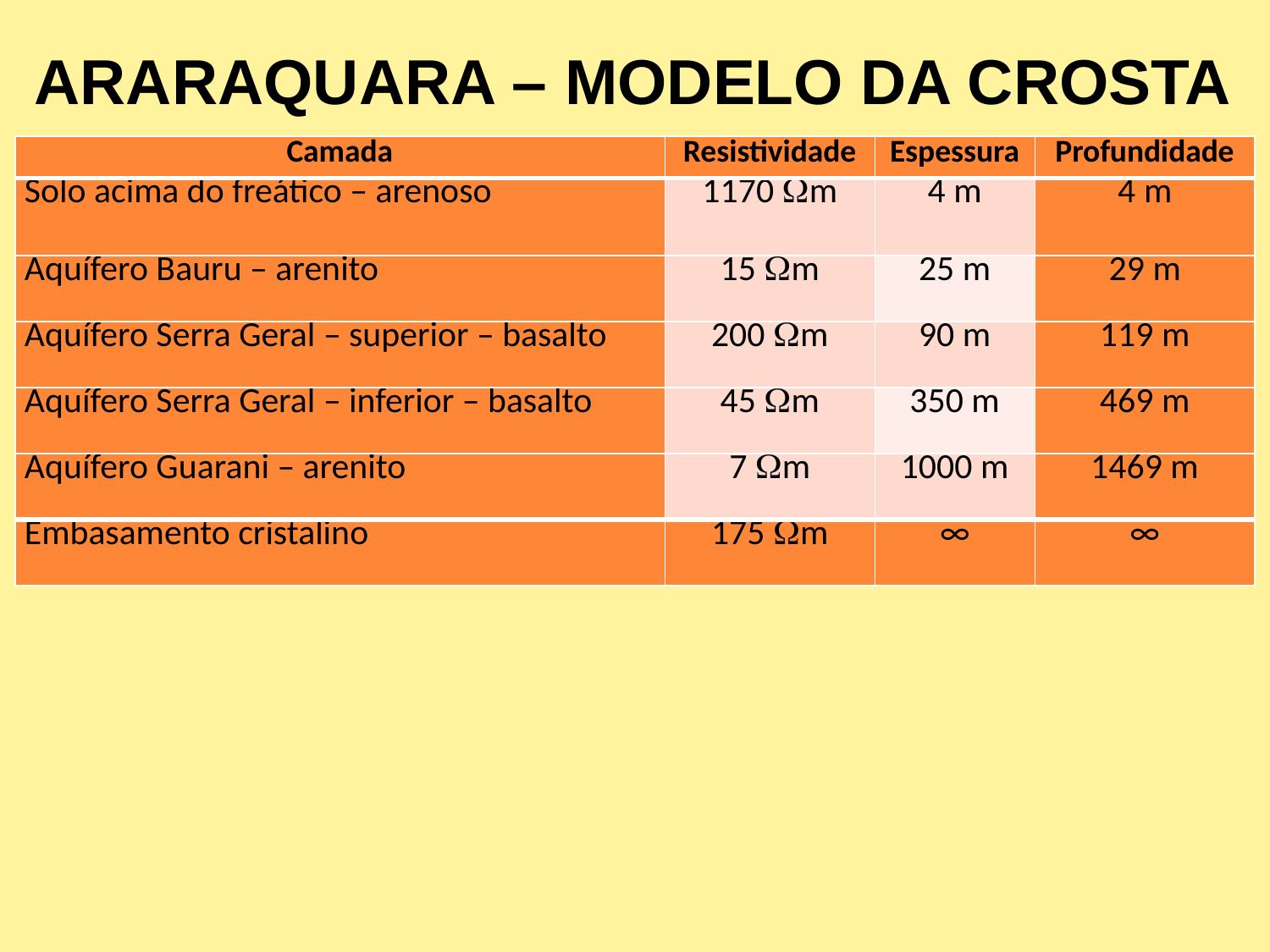

# ARARAQUARA – MODELO DA CROSTA
| Camada | Resistividade | Espessura | Profundidade |
| --- | --- | --- | --- |
| Solo acima do freático – arenoso | 1170 Ωm | 4 m | 4 m |
| Aquífero Bauru – arenito | 15 Ωm | 25 m | 29 m |
| Aquífero Serra Geral – superior – basalto | 200 Ωm | 90 m | 119 m |
| Aquífero Serra Geral – inferior – basalto | 45 Ωm | 350 m | 469 m |
| Aquífero Guarani – arenito | 7 Ωm | 1000 m | 1469 m |
| Embasamento cristalino | 175 Ωm | ∞ | ∞ |